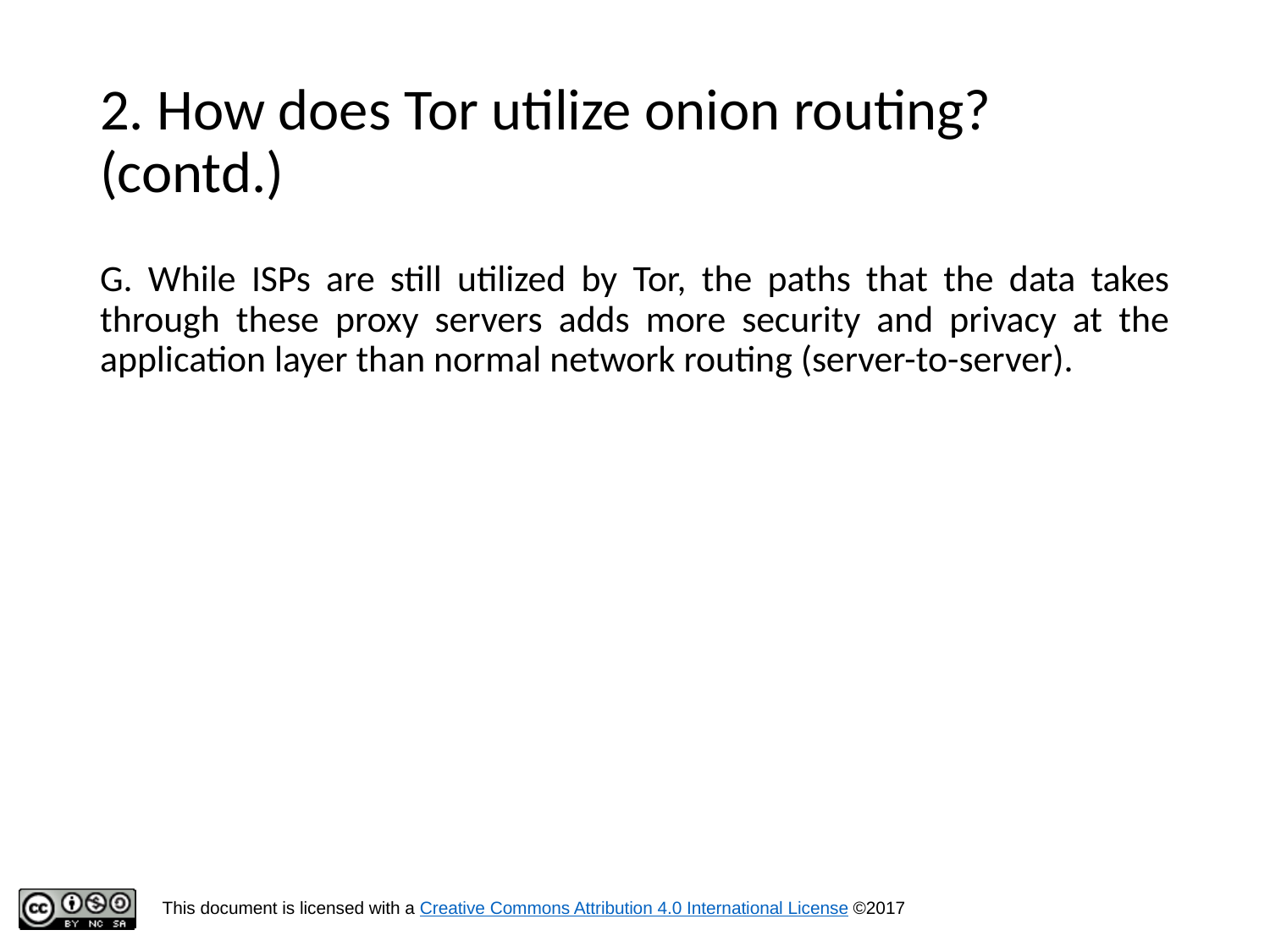

# 2. How does Tor utilize onion routing? (contd.)
G. While ISPs are still utilized by Tor, the paths that the data takes through these proxy servers adds more security and privacy at the application layer than normal network routing (server-to-server).